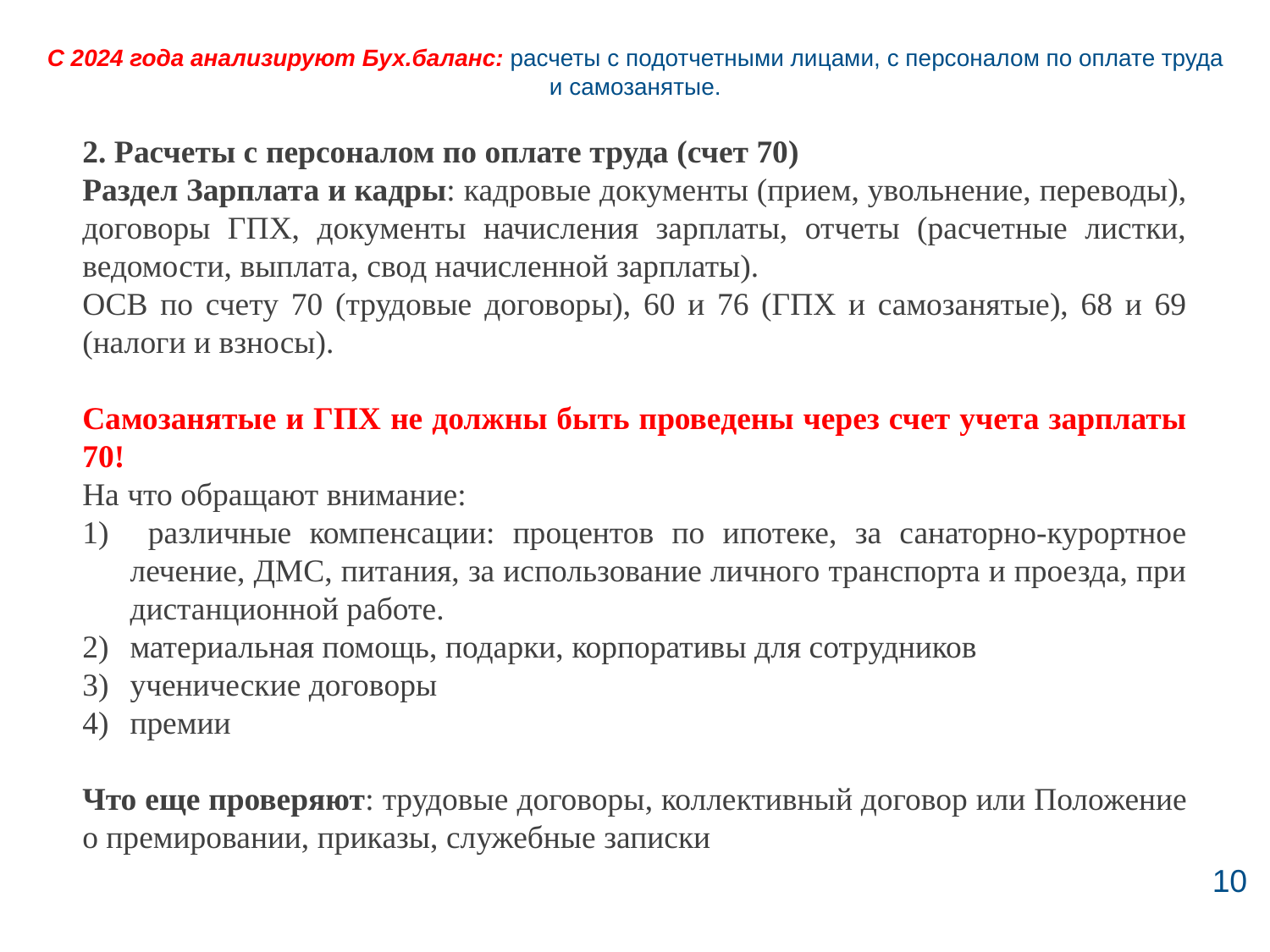

# С 2024 года анализируют Бух.баланс: расчеты с подотчетными лицами, с персоналом по оплате труда и самозанятые.
2. Расчеты с персоналом по оплате труда (счет 70)
Раздел Зарплата и кадры: кадровые документы (прием, увольнение, переводы), договоры ГПХ, документы начисления зарплаты, отчеты (расчетные листки, ведомости, выплата, свод начисленной зарплаты).
ОСВ по счету 70 (трудовые договоры), 60 и 76 (ГПХ и самозанятые), 68 и 69 (налоги и взносы).

Самозанятые и ГПХ не должны быть проведены через счет учета зарплаты 70!
На что обращают внимание:
 различные компенсации: процентов по ипотеке, за санаторно-курортное лечение, ДМС, питания, за использование личного транспорта и проезда, при дистанционной работе.
материальная помощь, подарки, корпоративы для сотрудников
ученические договоры
премии

Что еще проверяют: трудовые договоры, коллективный договор или Положение о премировании, приказы, служебные записки